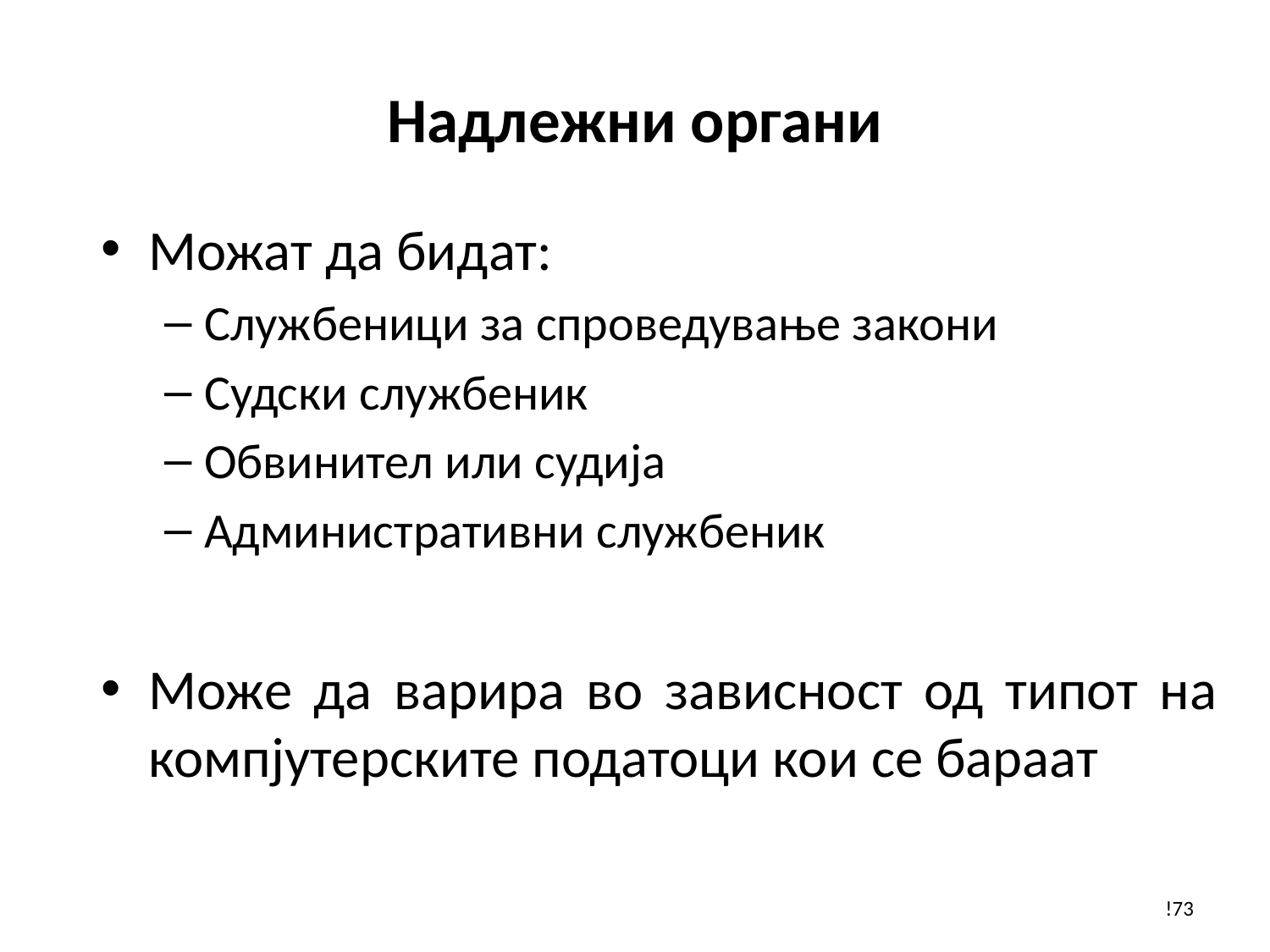

# Надлежни органи
Можат да бидат:
Службеници за спроведување закони
Судски службеник
Обвинител или судија
Административни службеник

Може да варира во зависност од типот на компјутерските податоци кои се бараат
!73